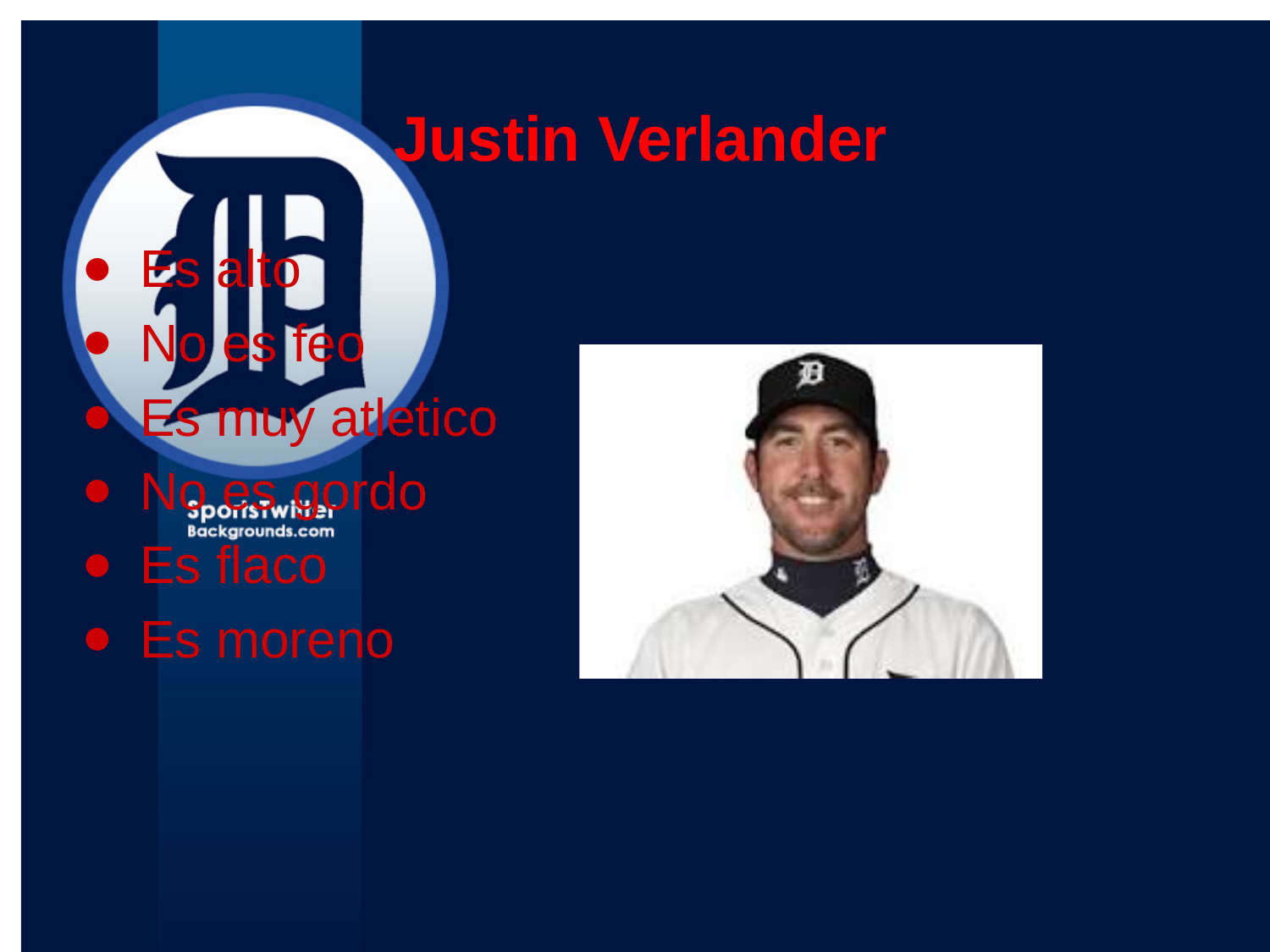

# Justin Verlander
Es alto
No es feo
Es muy atletico
No es gordo
Es flaco
Es moreno